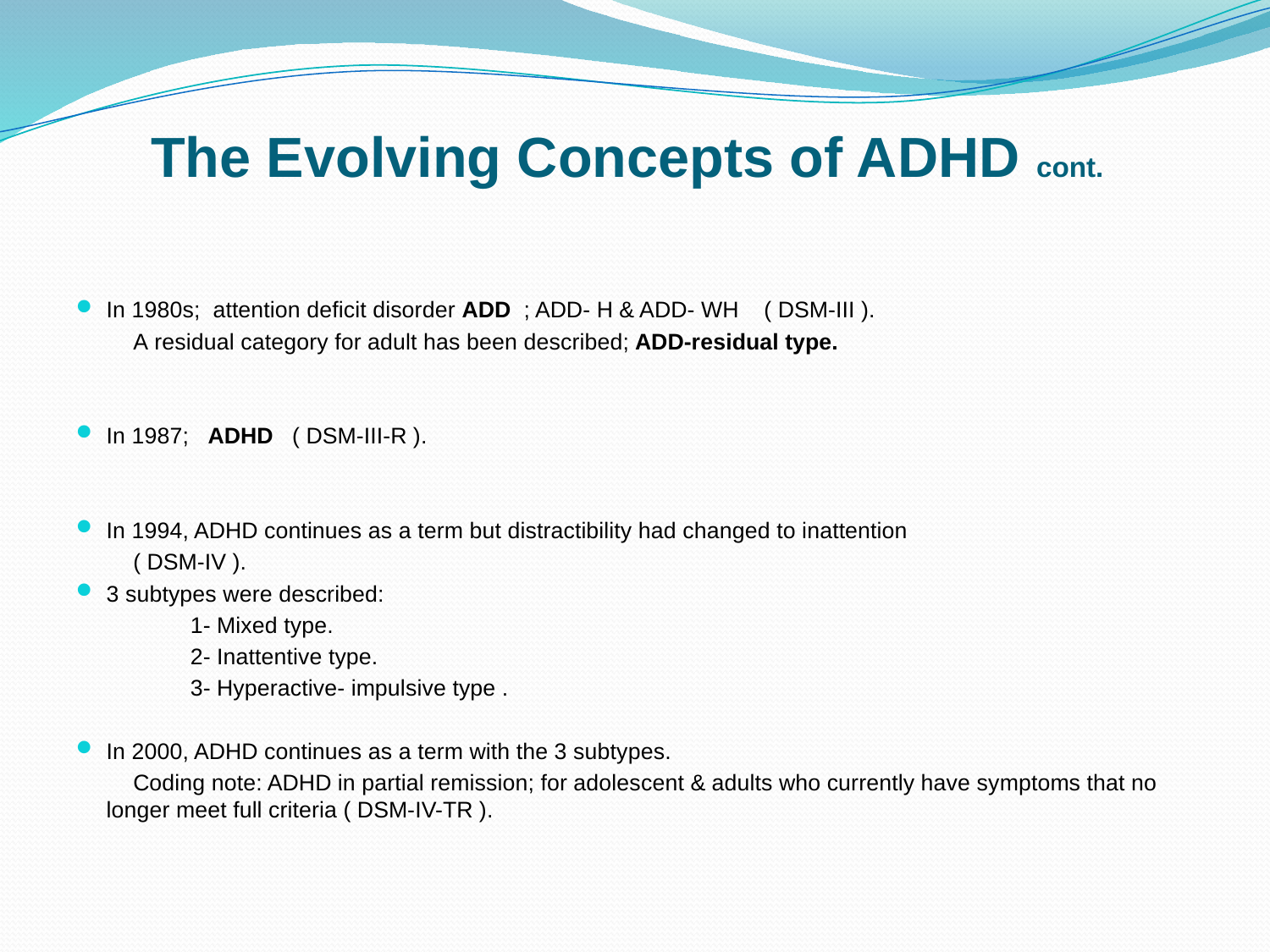

# The Evolving Concepts of ADHD cont.

In 1980s;  attention deficit disorder ADD  ; ADD- H & ADD- WH    ( DSM-III ).
         A residual category for adult has been described; ADD-residual type.

In 1987;   ADHD   ( DSM-III-R ).

In 1994, ADHD continues as a term but distractibility had changed to inattention
         ( DSM-IV ).
3 subtypes were described:
                  1- Mixed type.
                  2- Inattentive type.
                  3- Hyperactive- impulsive type .

In 2000, ADHD continues as a term with the 3 subtypes.
         Coding note: ADHD in partial remission; for adolescent & adults who currently have symptoms that no longer meet full criteria ( DSM-IV-TR ).